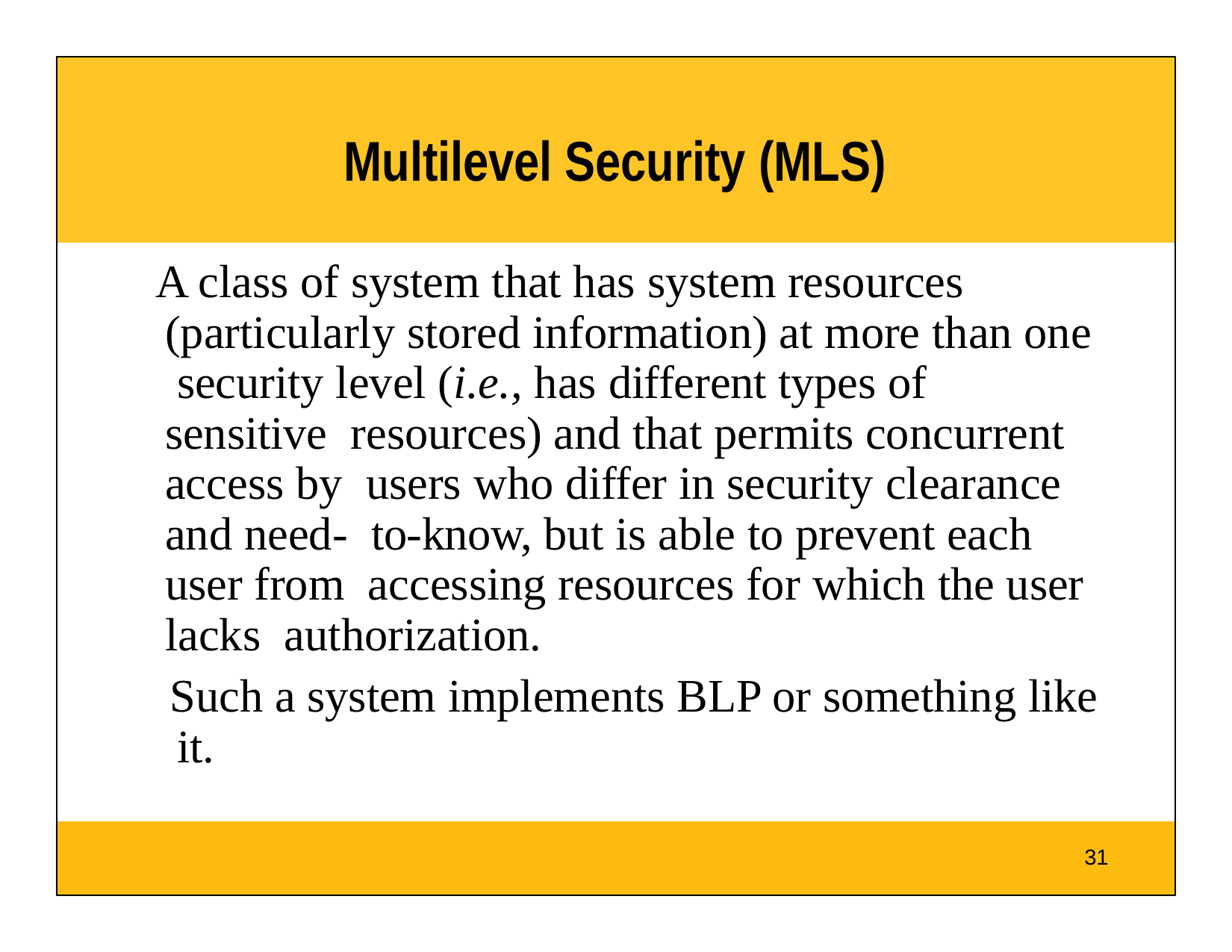

# Multilevel Security (MLS)
A class of system that has system resources  (particularly stored information) at more than one  security level (i.e., has different types of sensitive  resources) and that permits concurrent access by  users who differ in security clearance and need-  to-know, but is able to prevent each user from  accessing resources for which the user lacks  authorization.
Such a system implements BLP or something like  it.
31